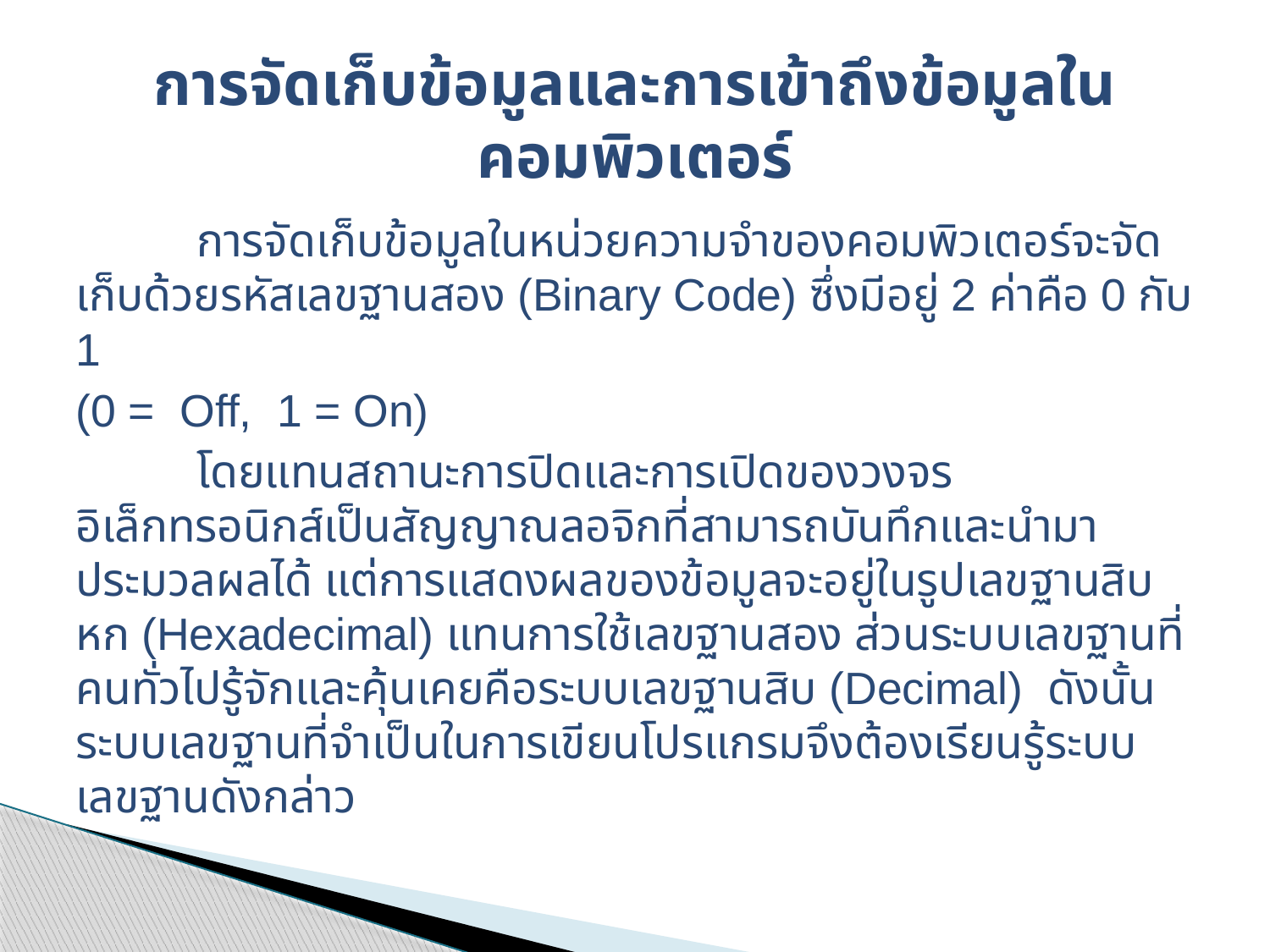

# การจัดเก็บข้อมูลและการเข้าถึงข้อมูลในคอมพิวเตอร์
	การจัดเก็บข้อมูลในหน่วยความจำของคอมพิวเตอร์จะจัดเก็บด้วยรหัสเลขฐานสอง (Binary Code) ซึ่งมีอยู่ 2 ค่าคือ 0 กับ 1
(0 =  Off,  1 = On)
	โดยแทนสถานะการปิดและการเปิดของวงจรอิเล็กทรอนิกส์เป็นสัญญาณลอจิกที่สามารถบันทึกและนำมาประมวลผลได้ แต่การแสดงผลของข้อมูลจะอยู่ในรูปเลขฐานสิบหก (Hexadecimal) แทนการใช้เลขฐานสอง ส่วนระบบเลขฐานที่คนทั่วไปรู้จักและคุ้นเคยคือระบบเลขฐานสิบ (Decimal)  ดังนั้นระบบเลขฐานที่จำเป็นในการเขียนโปรแกรมจึงต้องเรียนรู้ระบบเลขฐานดังกล่าว